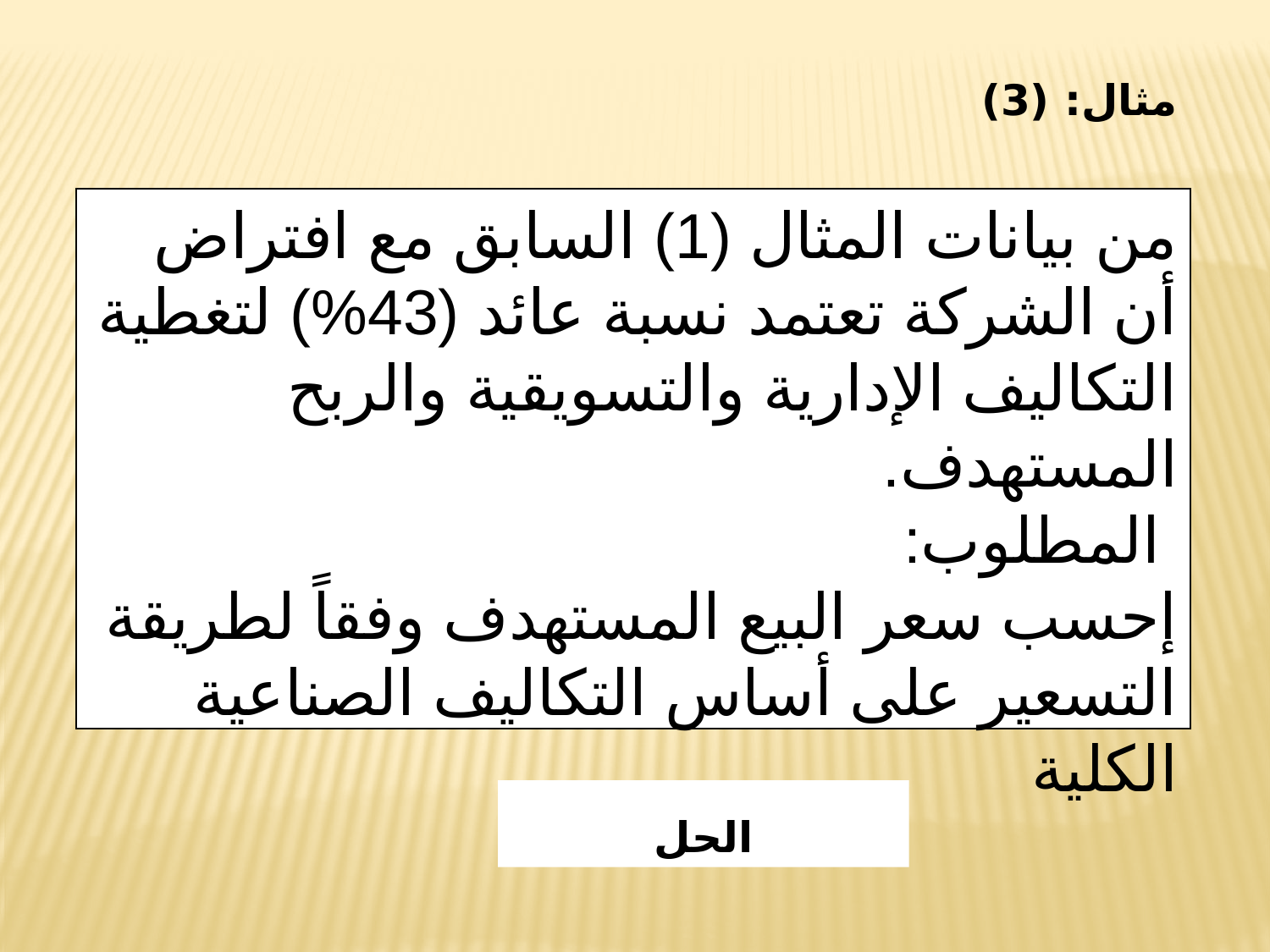

مثال: (3)
من بيانات المثال (1) السابق مع افتراض أن الشركة تعتمد نسبة عائد (43%) لتغطية التكاليف الإدارية والتسويقية والربح المستهدف.
 المطلوب:
إحسب سعر البيع المستهدف وفقاً لطريقة التسعير على أساس التكاليف الصناعية الكلية
الحل